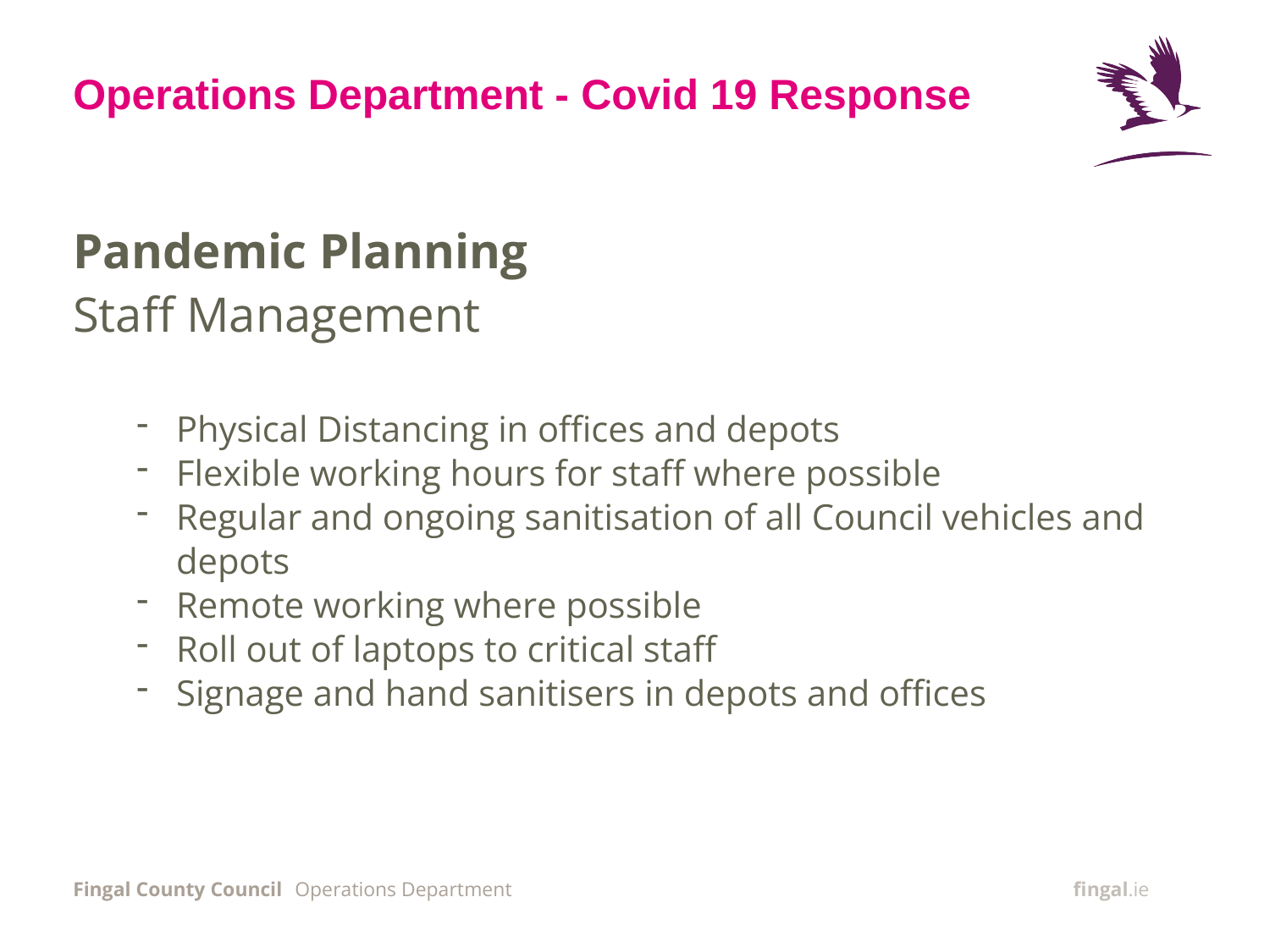

# Operations Department - Covid 19 Response
Pandemic Planning
Staff Management

Physical Distancing in offices and depots
Flexible working hours for staff where possible
Regular and ongoing sanitisation of all Council vehicles and depots
Remote working where possible
Roll out of laptops to critical staff
Signage and hand sanitisers in depots and offices

Operations Department